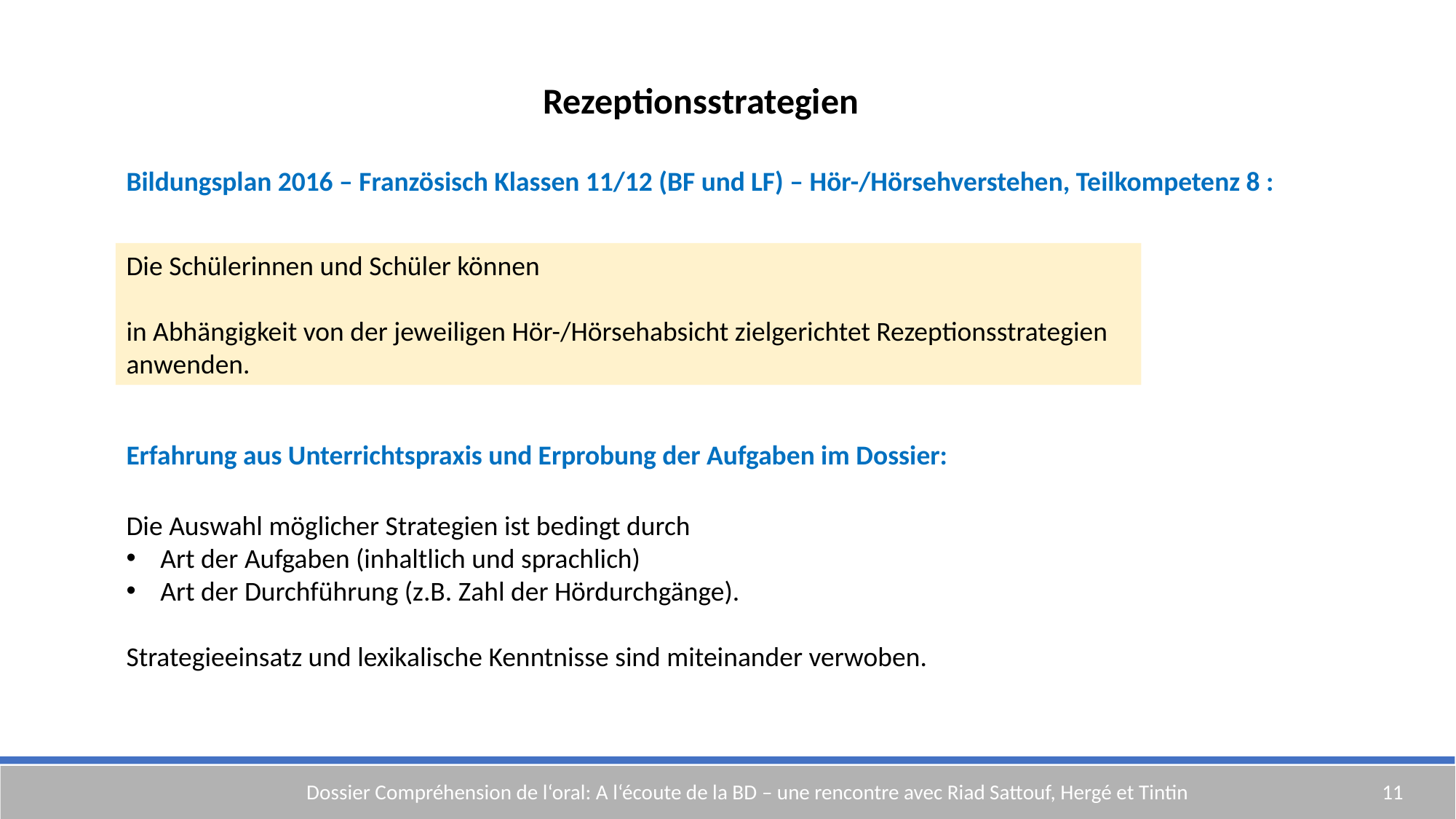

Rezeptionsstrategien

Bildungsplan 2016 – Französisch Klassen 11/12 (BF und LF) – Hör-/Hörsehverstehen, Teilkompetenz 8 :
Die Schülerinnen und Schüler können

in Abhängigkeit von der jeweiligen Hör-/Hörsehabsicht zielgerichtet Rezeptionsstrategien anwenden.
Erfahrung aus Unterrichtspraxis und Erprobung der Aufgaben im Dossier:
Die Auswahl möglicher Strategien ist bedingt durch
Art der Aufgaben (inhaltlich und sprachlich)
Art der Durchführung (z.B. Zahl der Hördurchgänge).

Strategieeinsatz und lexikalische Kenntnisse sind miteinander verwoben.